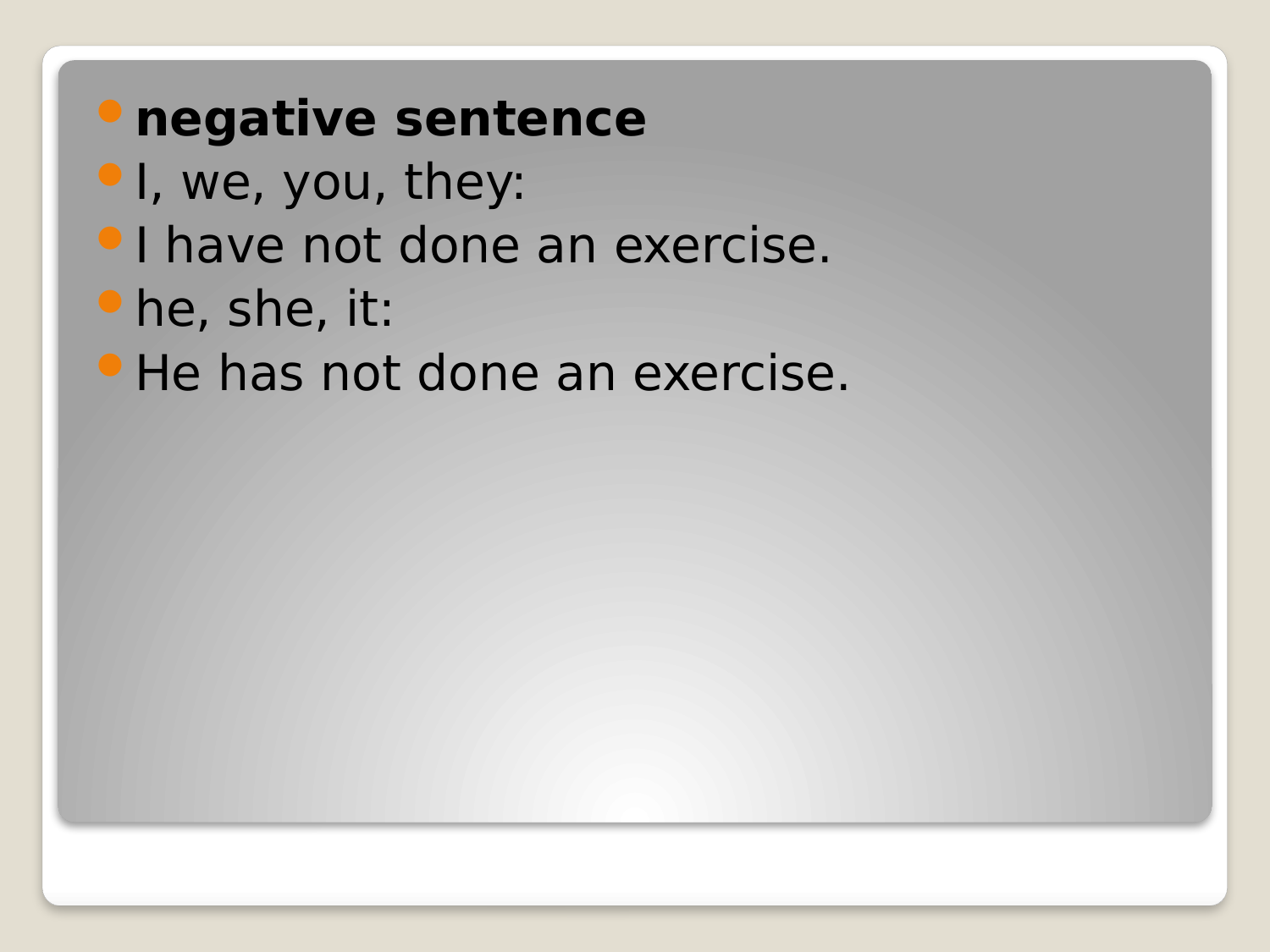

negative sentence
I, we, you, they:
I have not done an exercise.
he, she, it:
He has not done an exercise.

#